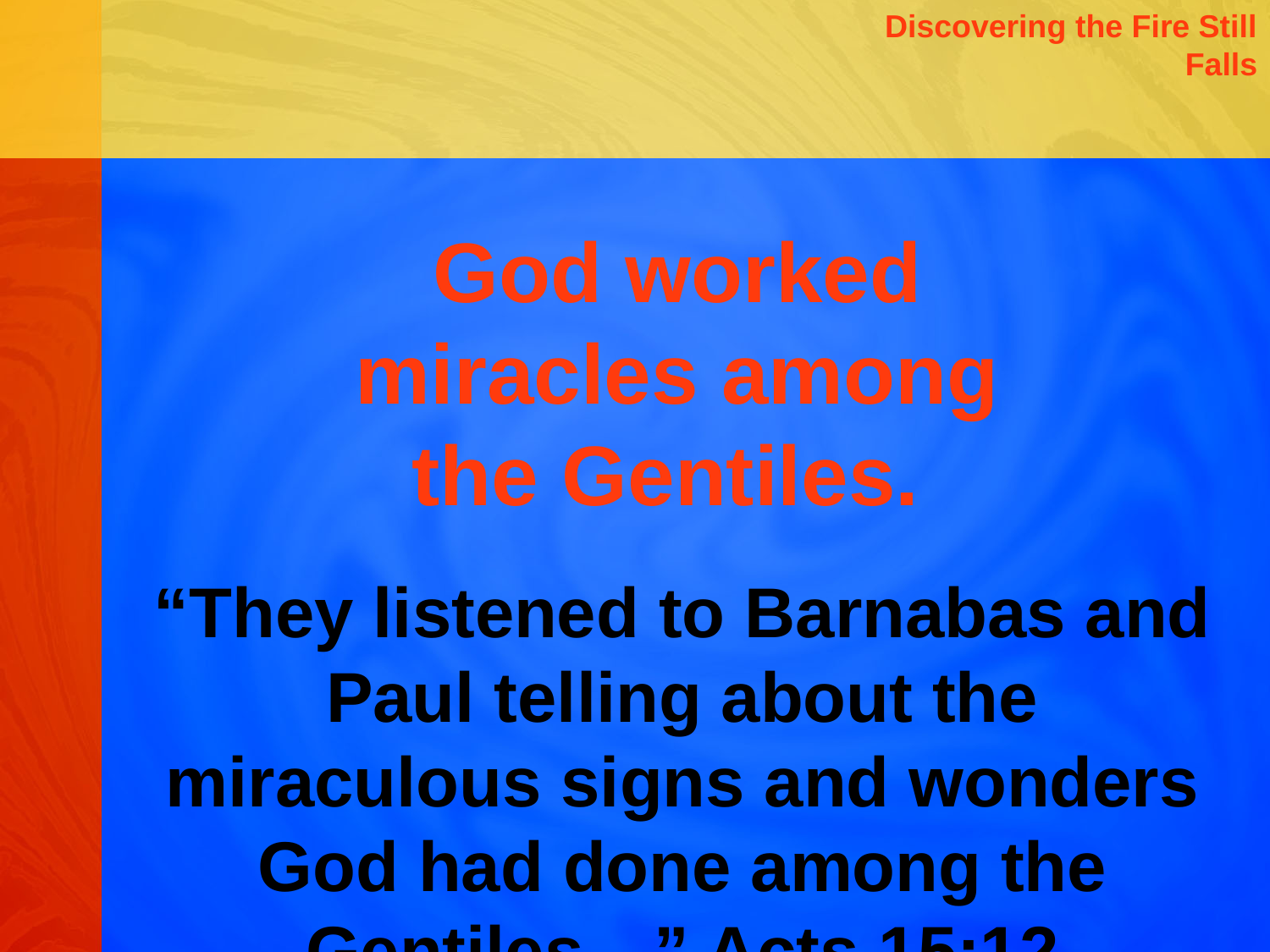

Discovering the Fire Still Falls
God worked miracles among the Gentiles.
“They listened to Barnabas and Paul telling about the miraculous signs and wonders God had done among the Gentiles…” Acts 15:12